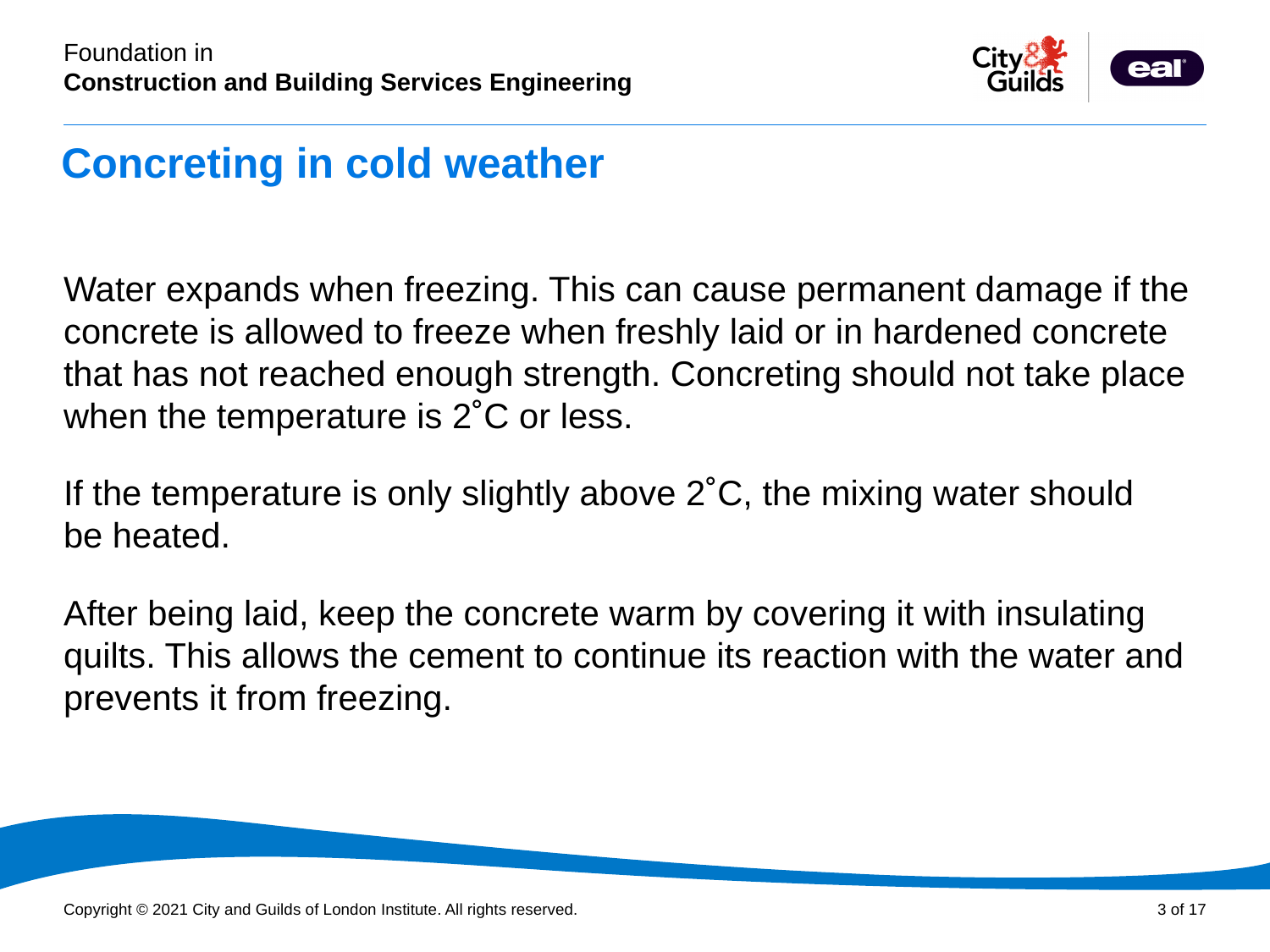

# Concreting in cold weather
Water expands when freezing. This can cause permanent damage if the concrete is allowed to freeze when freshly laid or in hardened concrete that has not reached enough strength. Concreting should not take place when the temperature is 2˚C or less.
If the temperature is only slightly above 2˚C, the mixing water should
be heated.
After being laid, keep the concrete warm by covering it with insulating quilts. This allows the cement to continue its reaction with the water and prevents it from freezing.